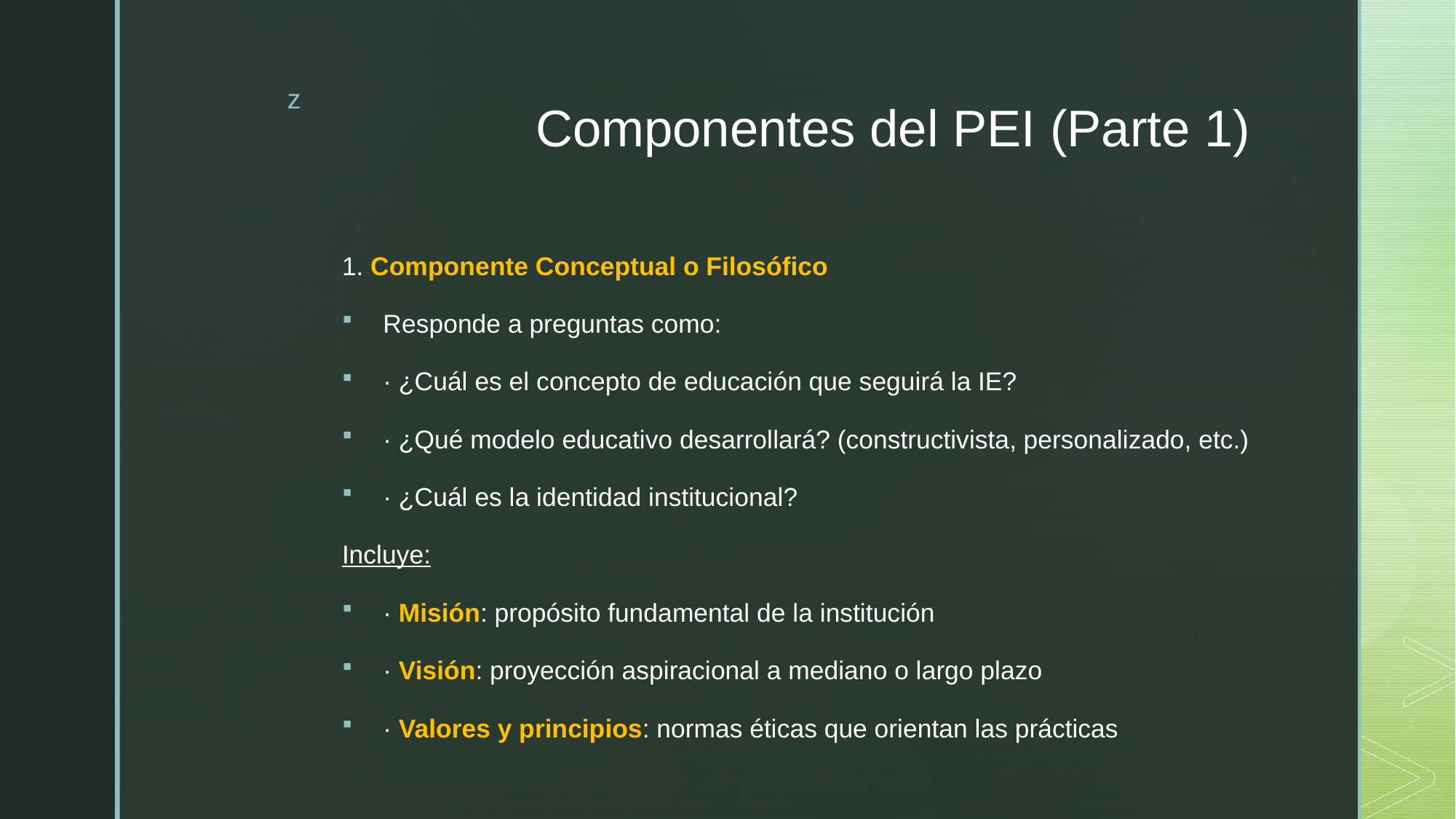

# Componentes del PEI (Parte 1)

1. Componente Conceptual o Filosófico
Responde a preguntas como:
· ¿Cuál es el concepto de educación que seguirá la IE?
· ¿Qué modelo educativo desarrollará? (constructivista, personalizado, etc.)
· ¿Cuál es la identidad institucional?
Incluye:
· Misión: propósito fundamental de la institución
· Visión: proyección aspiracional a mediano o largo plazo
· Valores y principios: normas éticas que orientan las prácticas